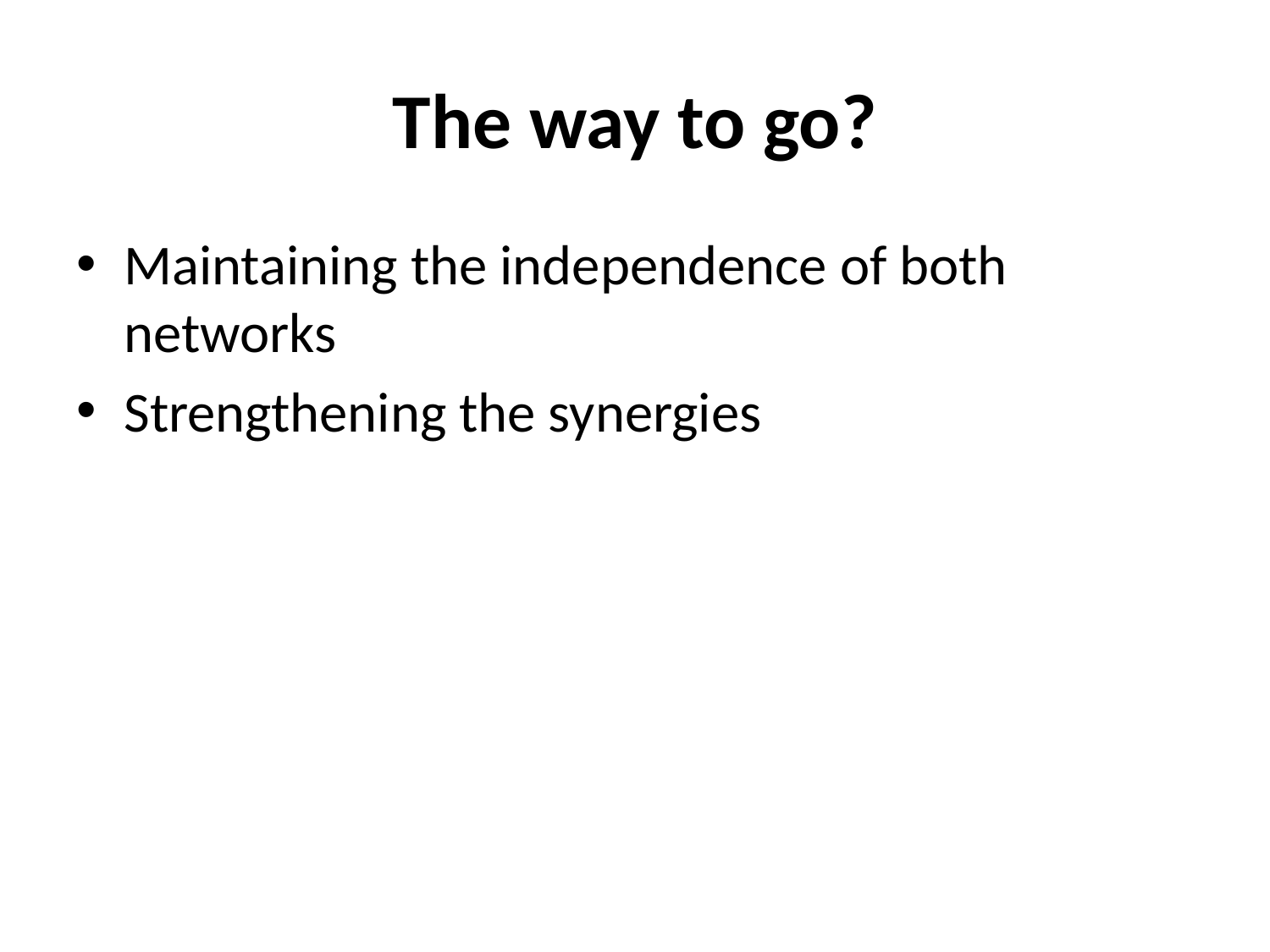

# The way to go?
Maintaining the independence of both networks
Strengthening the synergies